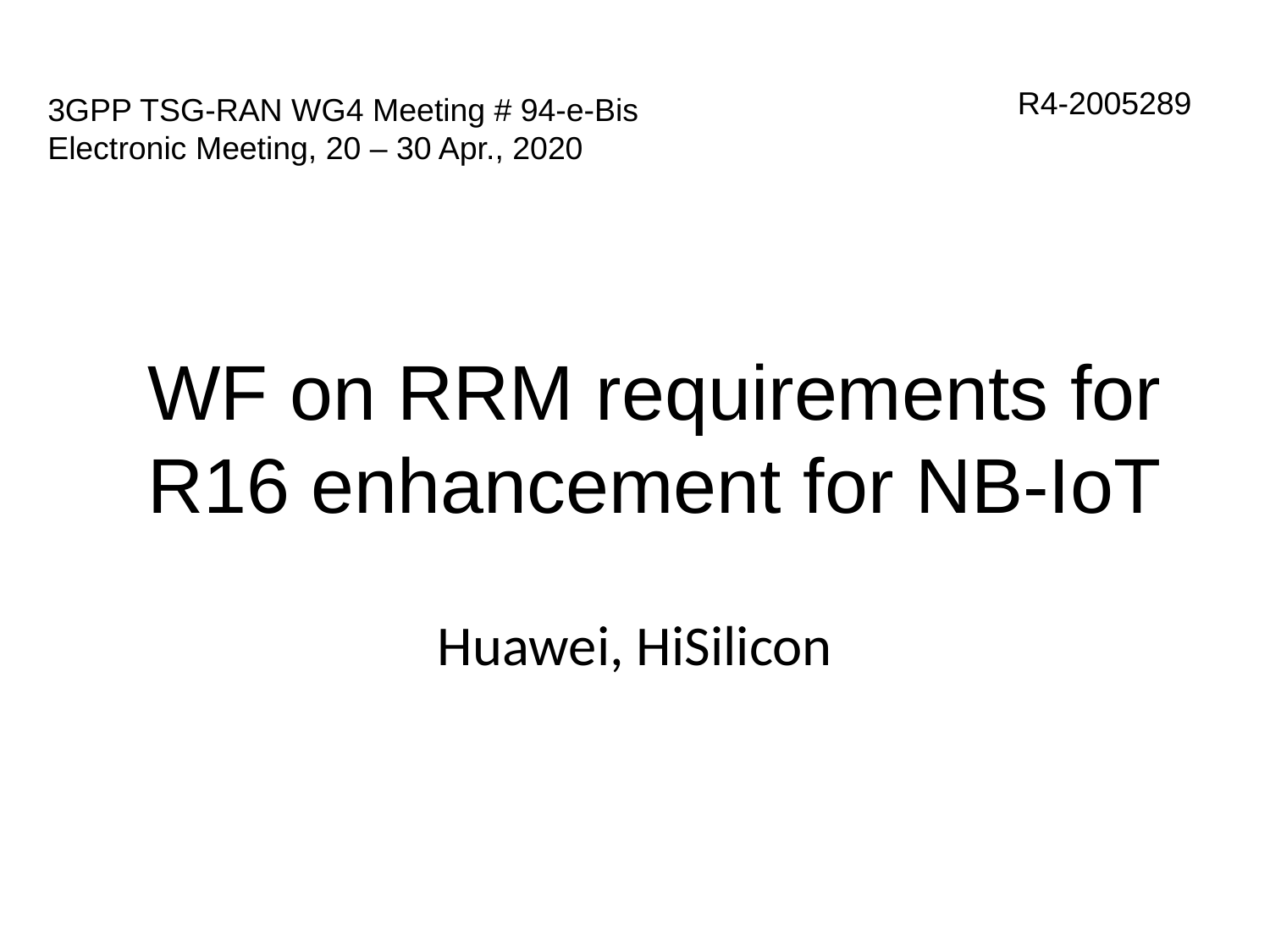

# 3GPP TSG-RAN WG4 Meeting # 94-e-Bis Electronic Meeting, 20 – 30 Apr., 2020
R4-2005289
WF on RRM requirements for R16 enhancement for NB-IoT
Huawei, HiSilicon